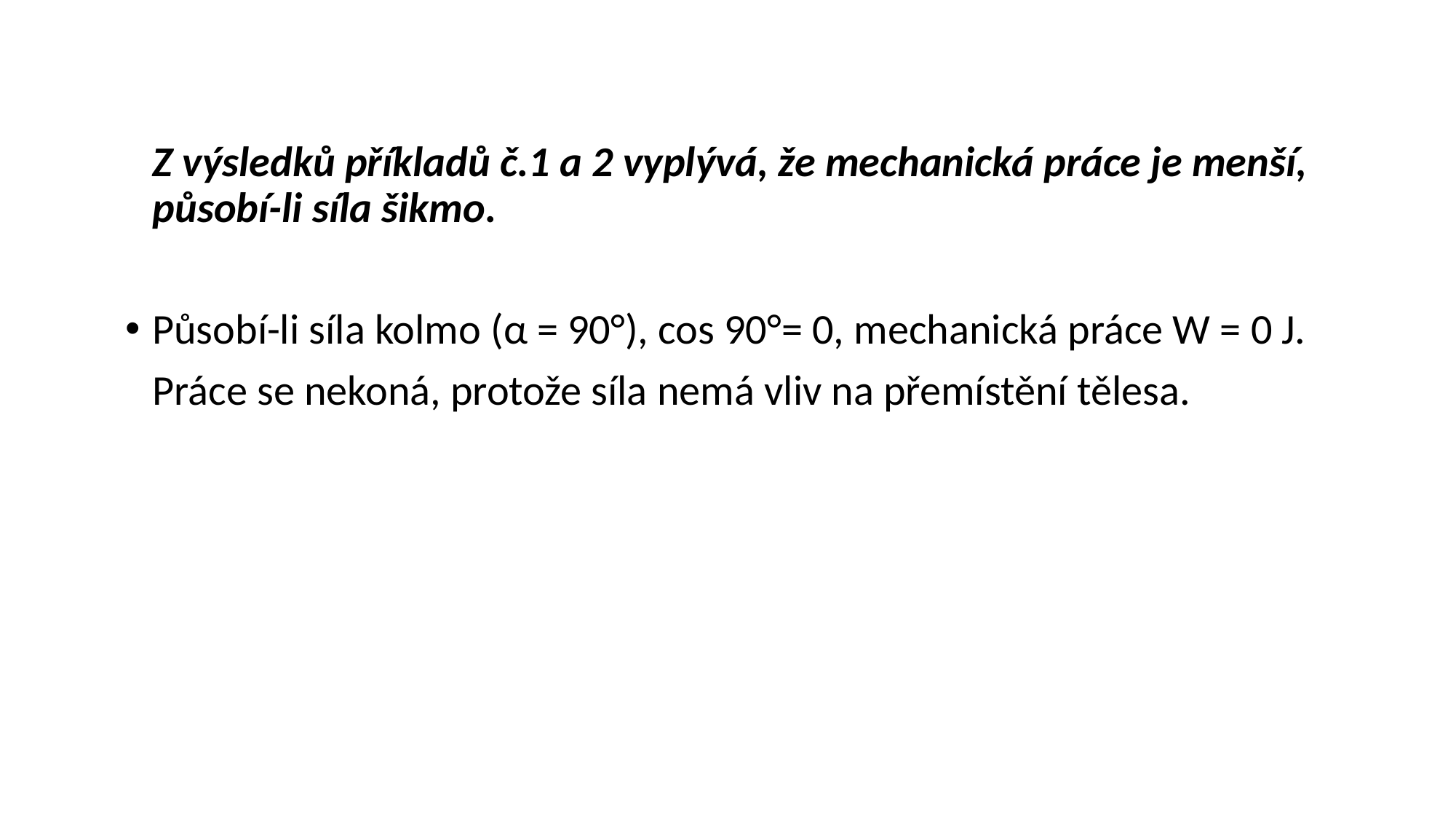

Z výsledků příkladů č.1 a 2 vyplývá, že mechanická práce je menší, působí-li síla šikmo.

Působí-li síla kolmo (α = 90°), cos 90°= 0, mechanická práce W = 0 J.
	Práce se nekoná, protože síla nemá vliv na přemístění tělesa.